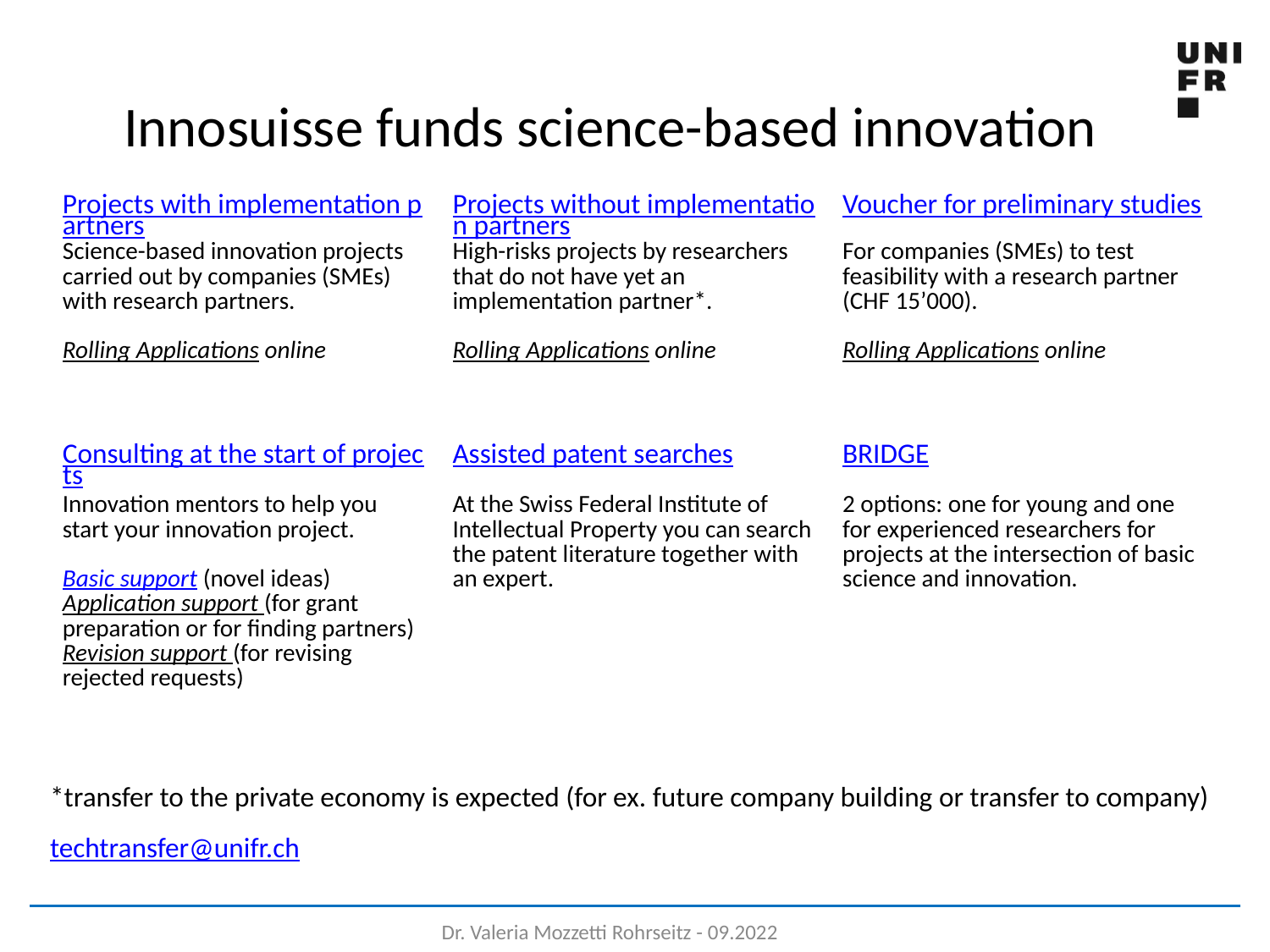

# Innosuisse funds science-based innovation
| Projects with implementation partners | Projects without implementation partners | Voucher for preliminary studies |
| --- | --- | --- |
| Science-based innovation projects carried out by companies (SMEs) with research partners. Rolling Applications online | High-risks projects by researchers that do not have yet an implementation partner\*. Rolling Applications online | For companies (SMEs) to test feasibility with a research partner (CHF 15’000). Rolling Applications online |
| Consulting at the start of projects | Assisted patent searches | BRIDGE |
| --- | --- | --- |
| Innovation mentors to help you start your innovation project. Basic support (novel ideas) Application support (for grant preparation or for finding partners) Revision support (for revising rejected requests) | At the Swiss Federal Institute of Intellectual Property you can search the patent literature together with an expert. | 2 options: one for young and one for experienced researchers for projects at the intersection of basic science and innovation. |
*transfer to the private economy is expected (for ex. future company building or transfer to company)
techtransfer@unifr.ch
Dr. Valeria Mozzetti Rohrseitz - 09.2022